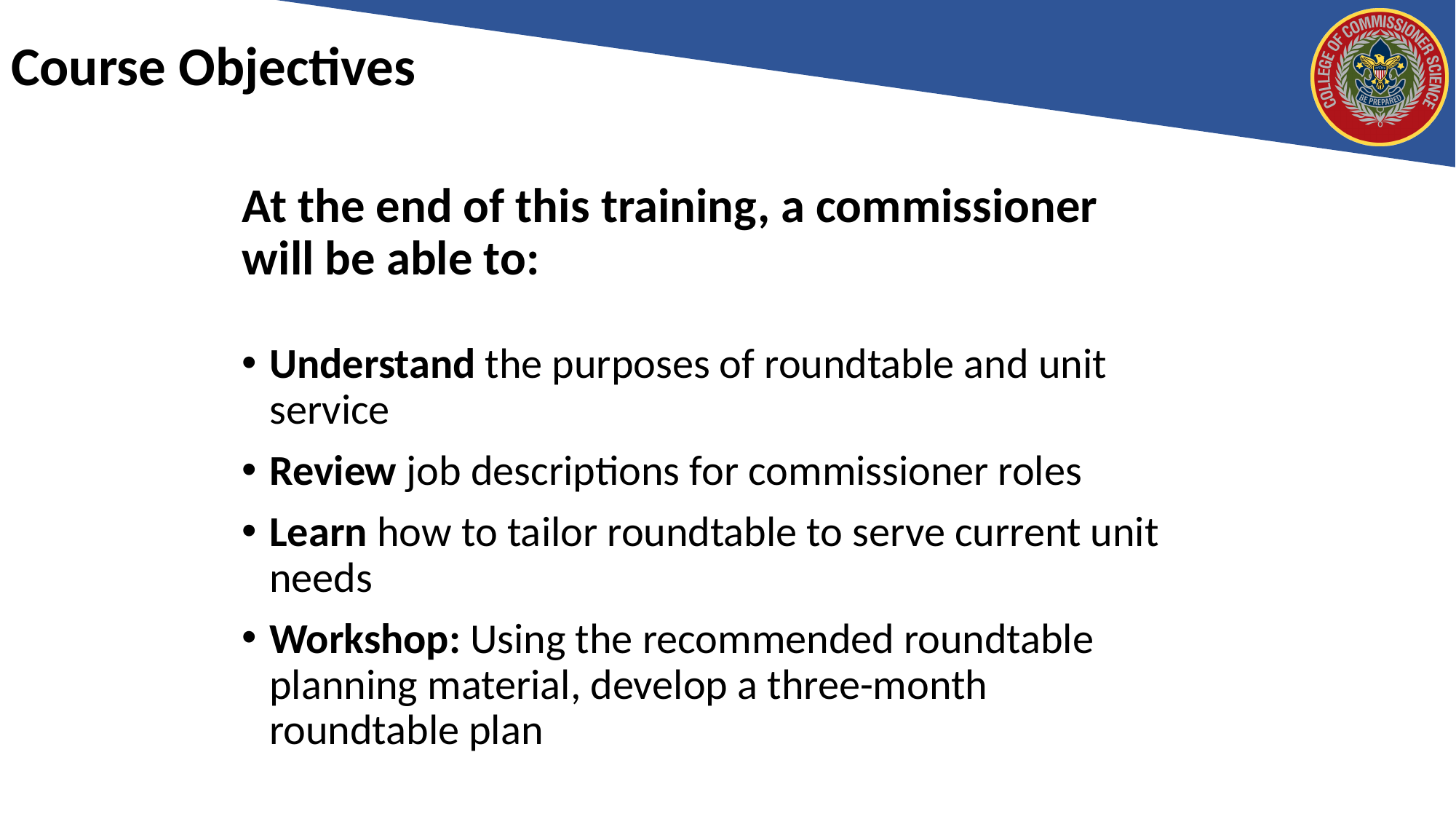

# Course Objectives
At the end of this training, a commissioner will be able to:

Understand the purposes of roundtable and unit service
Review job descriptions for commissioner roles
Learn how to tailor roundtable to serve current unit needs
Workshop: Using the recommended roundtable planning material, develop a three-month roundtable plan